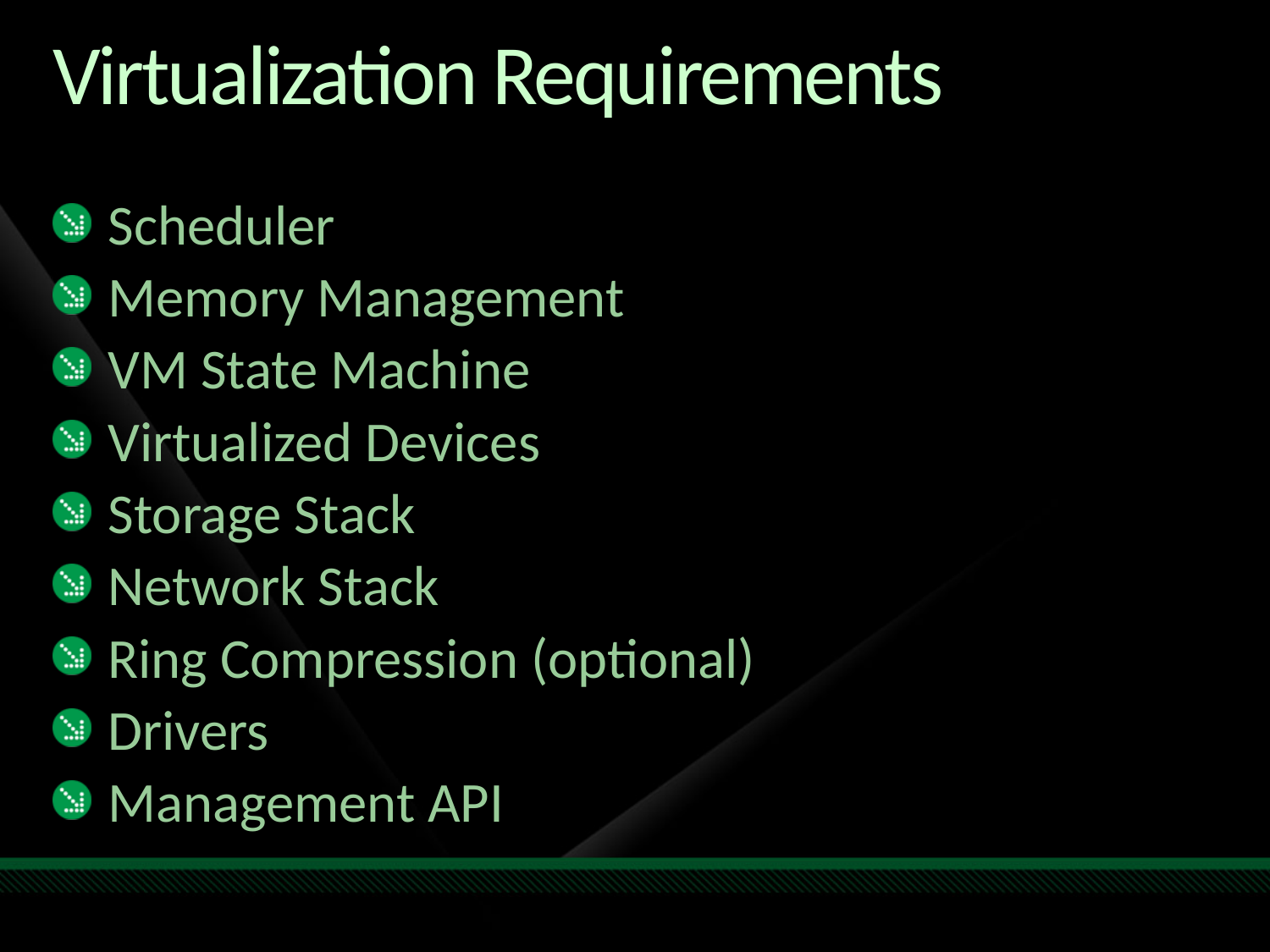

# Virtualization Requirements
Scheduler
Memory Management
VM State Machine
Virtualized Devices
Storage Stack
Network Stack
Ring Compression (optional)
Drivers
Management API